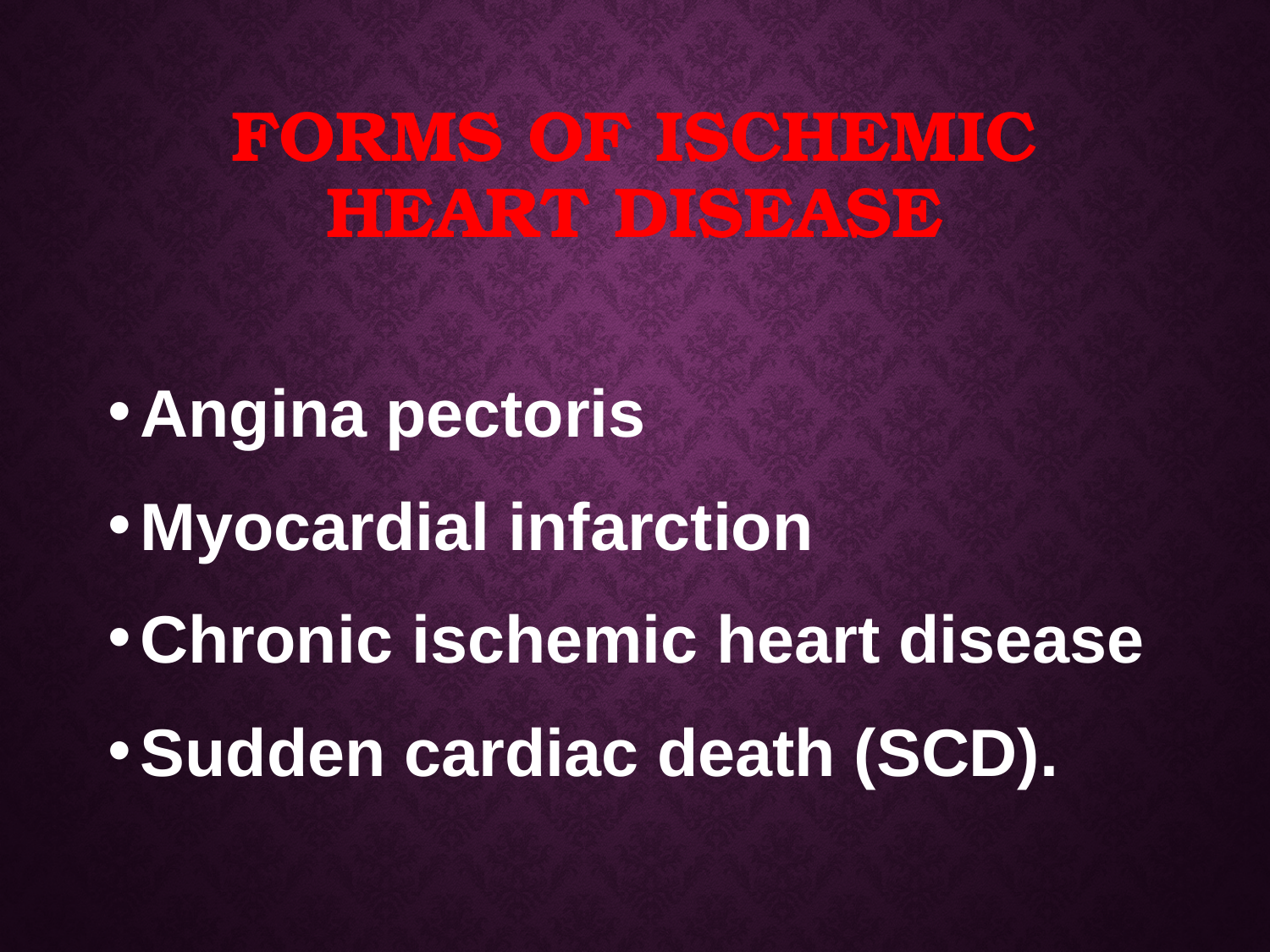

# Forms of ischemic heart disease

Angina pectoris
Myocardial infarction
Chronic ischemic heart disease
Sudden cardiac death (SCD).